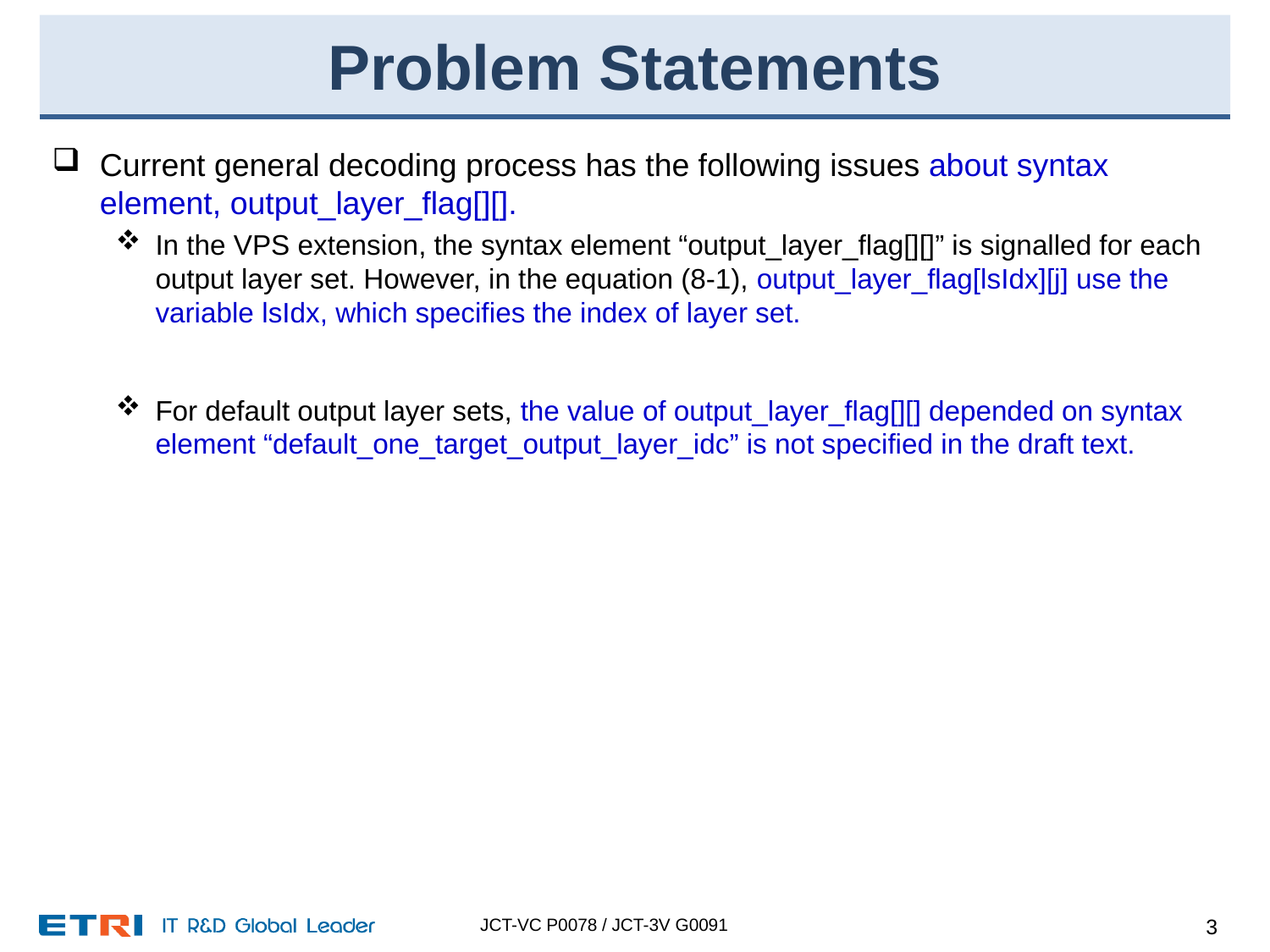

# Problem Statements
Current general decoding process has the following issues about syntax element, output_layer_flag[][].
In the VPS extension, the syntax element “output_layer_flag[][]” is signalled for each output layer set. However, in the equation (8-1), output_layer_flag[lsIdx][j] use the variable lsIdx, which specifies the index of layer set.

For default output layer sets, the value of output_layer_flag[][] depended on syntax element “default_one_target_output_layer_idc” is not specified in the draft text.

3